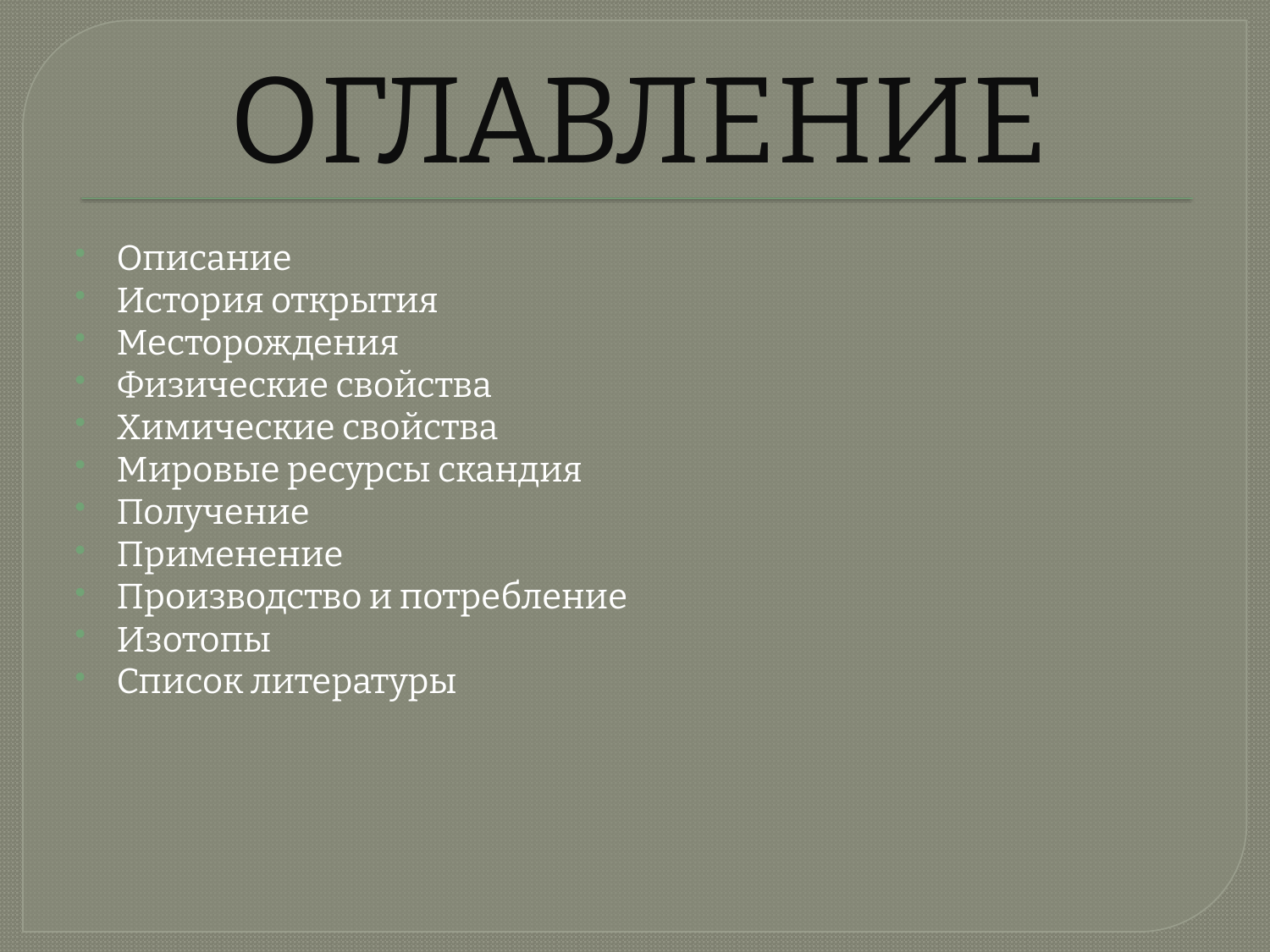

# ОГЛАВЛЕНИЕ
Описание
История открытия
Месторождения
Физические свойства
Химические свойства
Мировые ресурсы скандия
Получение
Применение
Производство и потребление
Изотопы
Список литературы